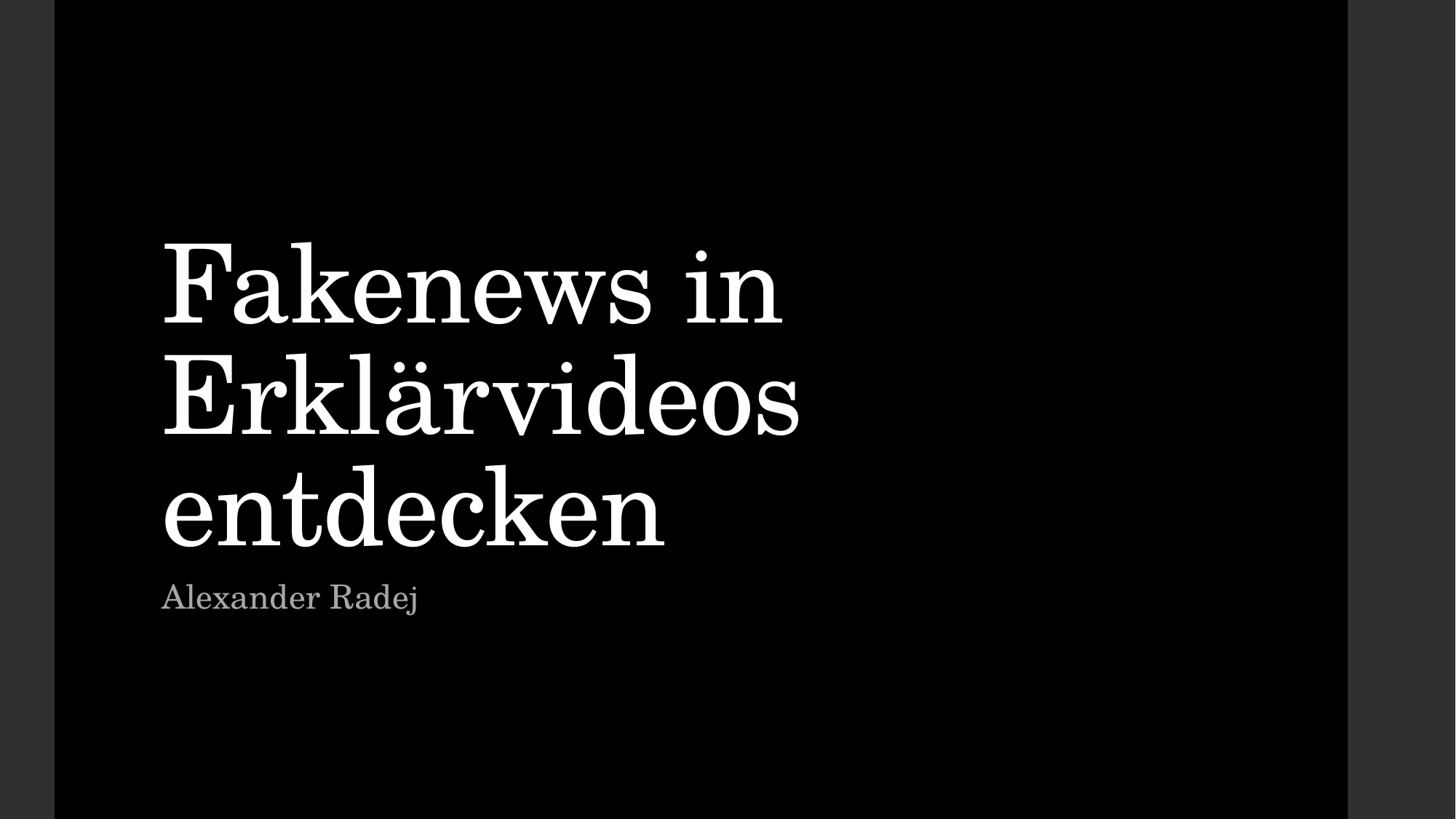

# Fakenews in Erklärvideos entdecken
Alexander Radej